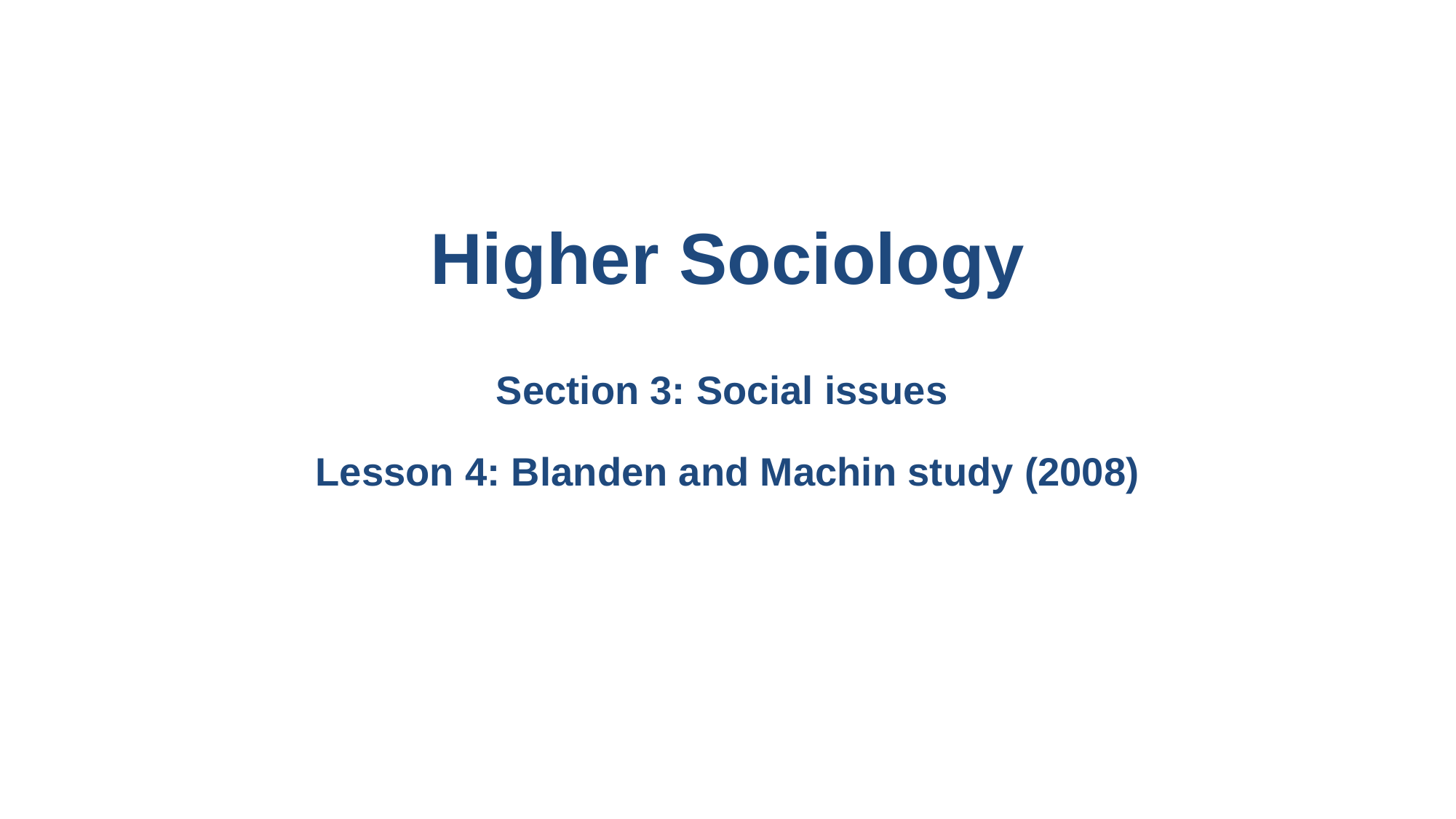

# Higher Sociology Section 3: Social issues Lesson 4: Blanden and Machin study (2008)